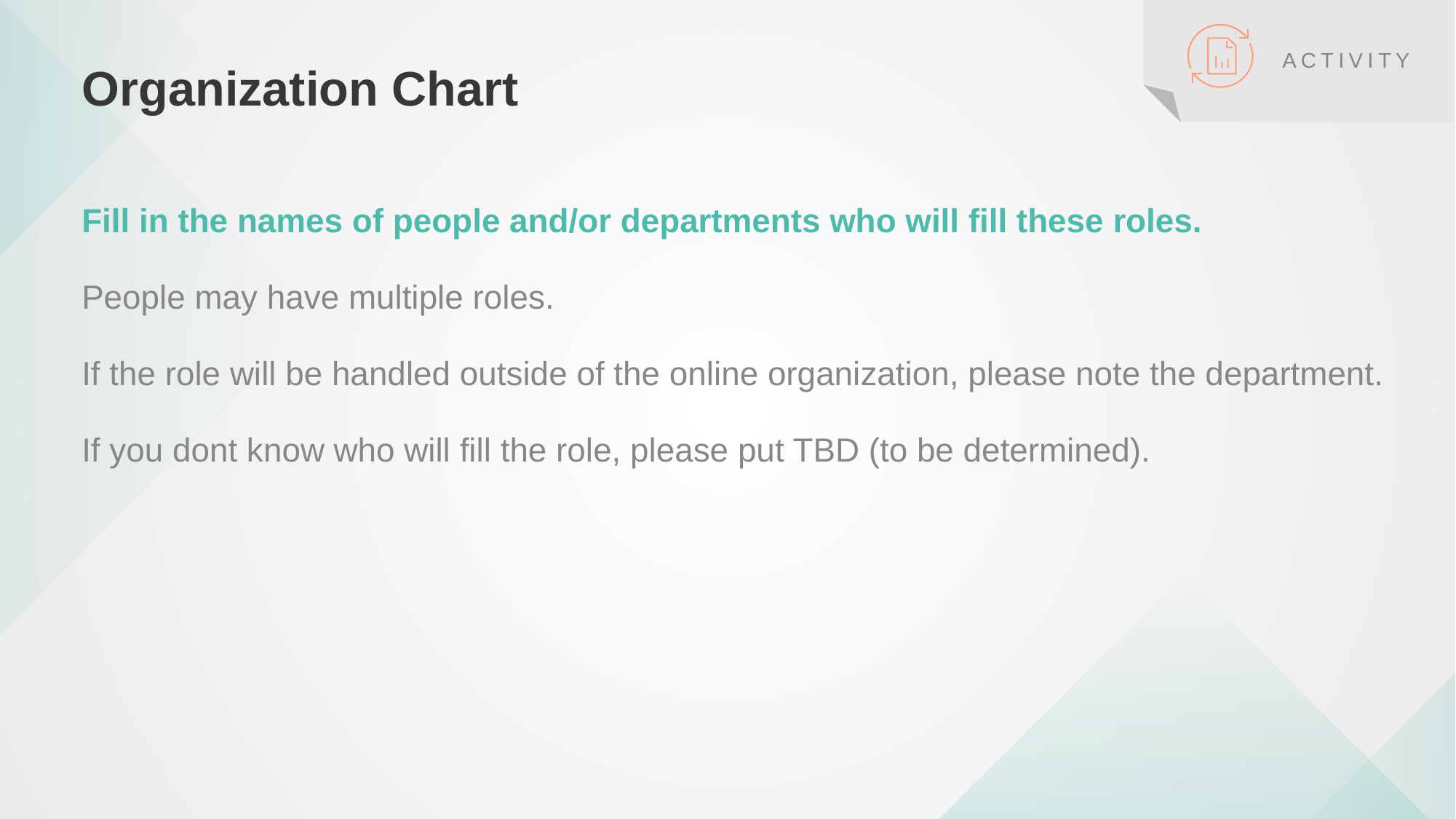

# Organization Chart
ACTIVITY
Fill in the names of people and/or departments who will fill these roles.
People may have multiple roles.
If the role will be handled outside of the online organization, please note the department.
If you dont know who will fill the role, please put TBD (to be determined).